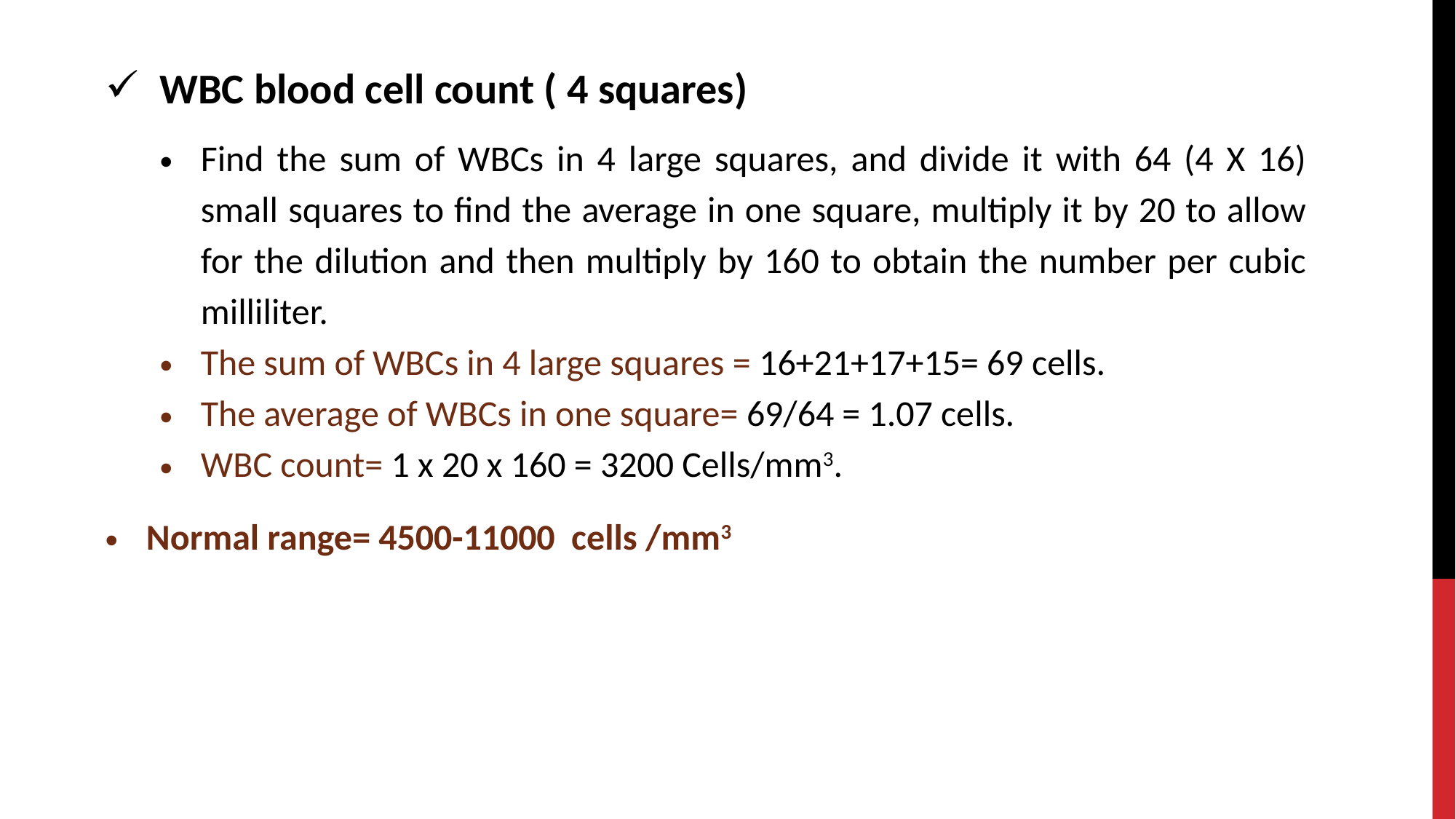

| WBC blood cell count ( 4 squares) Find the sum of WBCs in 4 large squares, and divide it with 64 (4 X 16) small squares to find the average in one square, multiply it by 20 to allow for the dilution and then multiply by 160 to obtain the number per cubic milliliter. The sum of WBCs in 4 large squares = 16+21+17+15= 69 cells. The average of WBCs in one square= 69/64 = 1.07 cells. WBC count= 1 x 20 x 160 = 3200 Cells/mm3. Normal range= 4500-11000 cells /mm3 |
| --- |